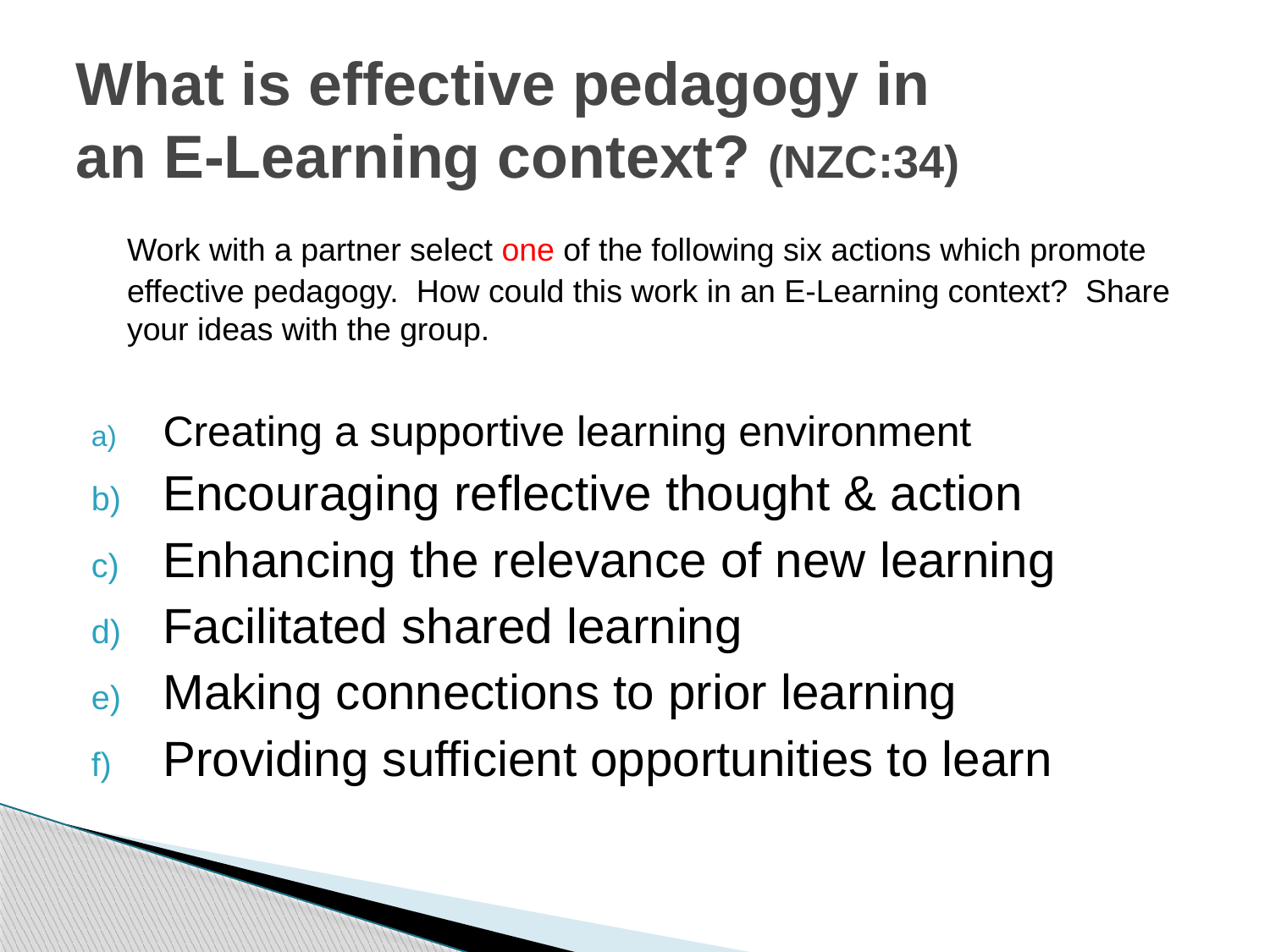

# What is effective pedagogy in an E-Learning context? (NZC:34)
	Work with a partner select one of the following six actions which promote effective pedagogy.  How could this work in an E-Learning context?  Share your ideas with the group.

Creating a supportive learning environment
Encouraging reflective thought & action
Enhancing the relevance of new learning
Facilitated shared learning
Making connections to prior learning
Providing sufficient opportunities to learn